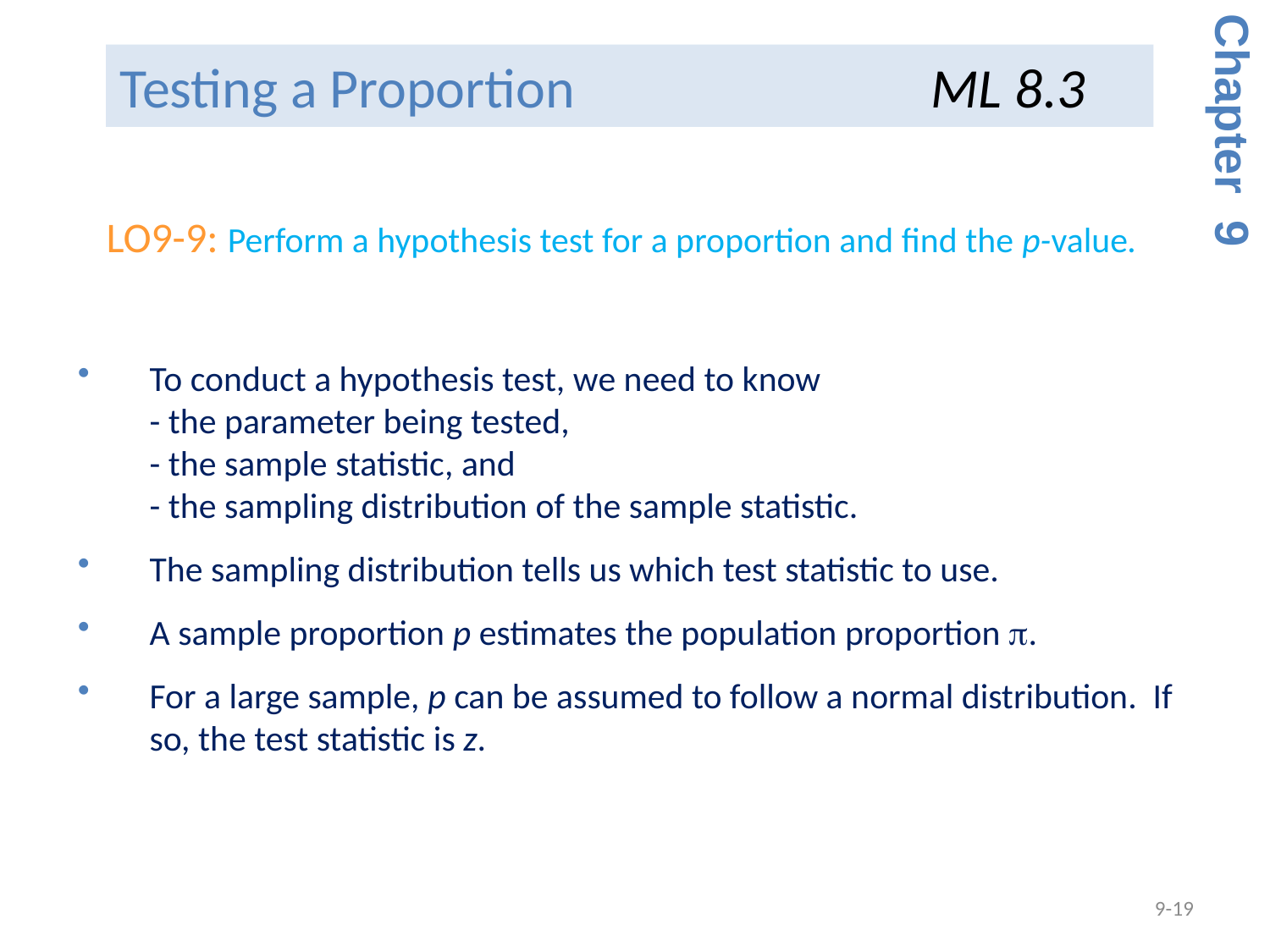

# Testing a Proportion                            ML 8.3
Chapter  9
LO9-9: Perform a hypothesis test for a proportion and find the p-value.
To conduct a hypothesis test, we need to know
- the parameter being tested,
- the sample statistic, and
- the sampling distribution of the sample statistic.
The sampling distribution tells us which test statistic to use.
A sample proportion p estimates the population proportion π.
For a large sample, p can be assumed to follow a normal distribution.  If so, the test statistic is z.
9-19